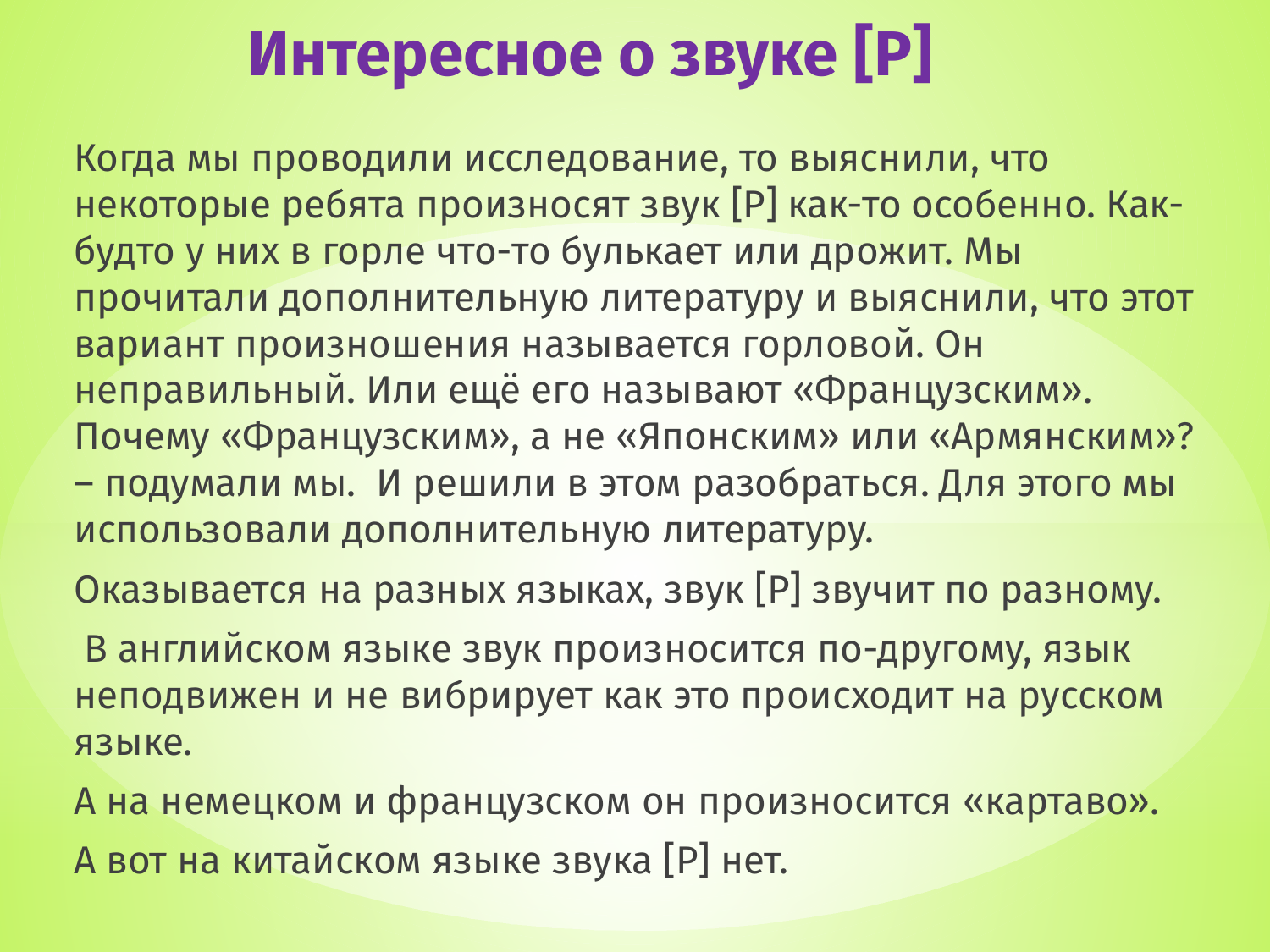

# Интересное о звуке [P]
Когда мы проводили исследование, то выяснили, что некоторые ребята произносят звук [Р] как-то особенно. Как-будто у них в горле что-то булькает или дрожит. Мы прочитали дополнительную литературу и выяснили, что этот вариант произношения называется горловой. Он неправильный. Или ещё его называют «Французским». Почему «Французским», а не «Японским» или «Армянским»? – подумали мы.  И решили в этом разобраться. Для этого мы использовали дополнительную литературу.
Оказывается на разных языках, звук [P] звучит по разному.
 В английском языке звук произносится по-другому, язык неподвижен и не вибрирует как это происходит на русском языке.
А на немецком и французском он произносится «картаво».
А вот на китайском языке звука [P] нет.